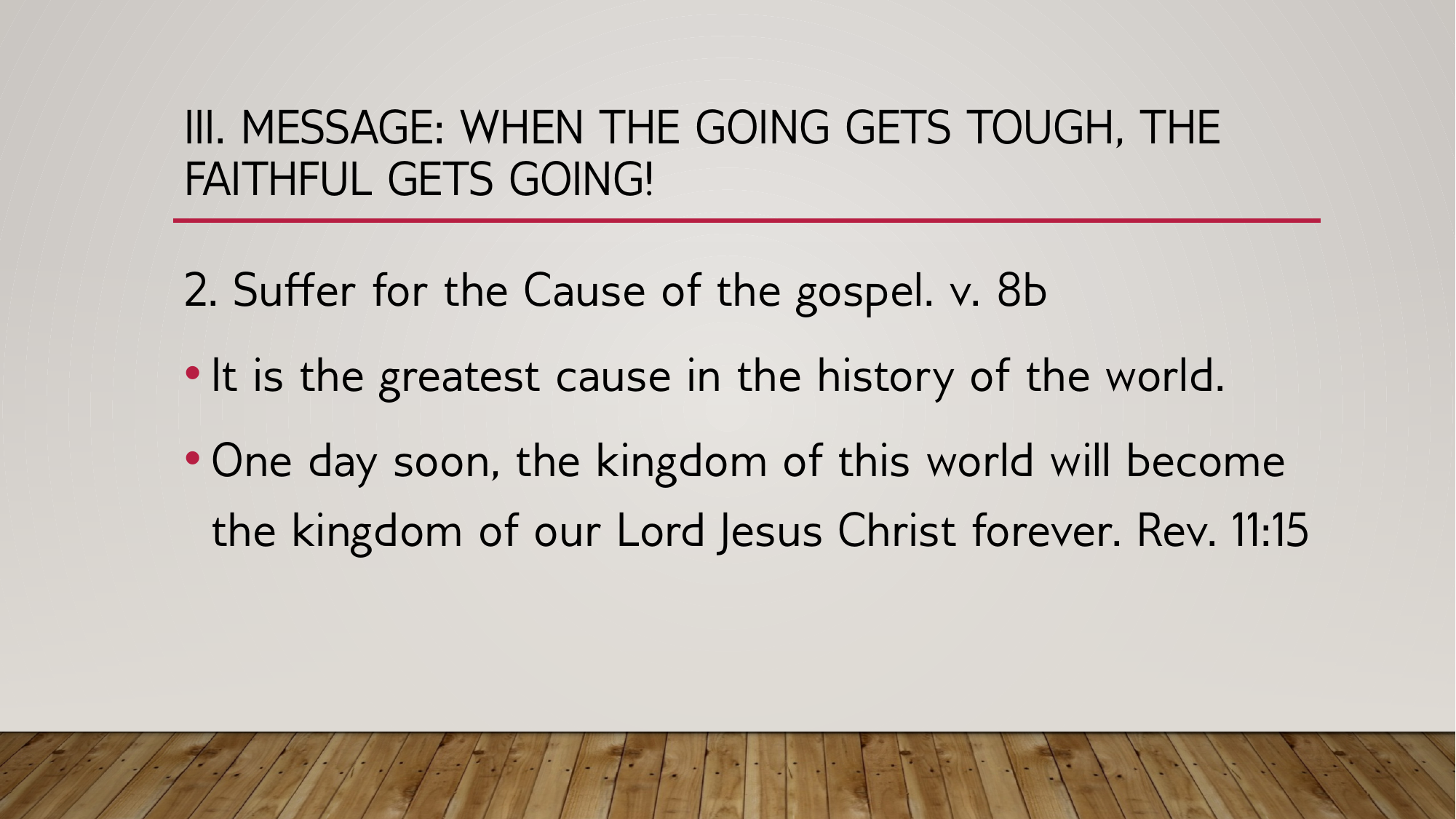

# III. Message: when the going gets tough, the faithful gets going!
2. Suffer for the Cause of the gospel. v. 8b
It is the greatest cause in the history of the world.
One day soon, the kingdom of this world will become the kingdom of our Lord Jesus Christ forever. Rev. 11:15